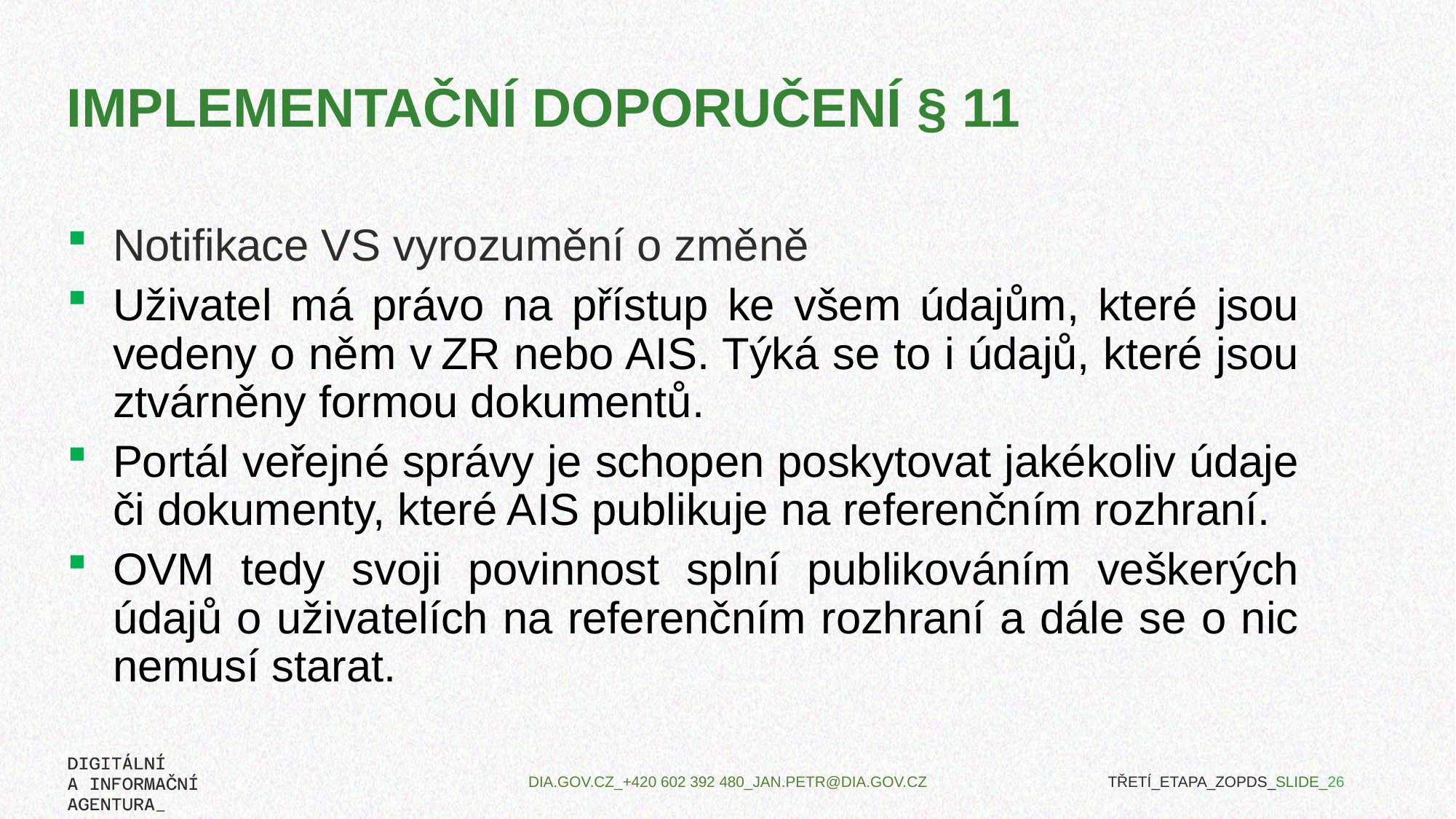

# Implementační doporučení § 11
Notifikace VS vyrozumění o změně
Uživatel má právo na přístup ke všem údajům, které jsou vedeny o něm v ZR nebo AIS. Týká se to i údajů, které jsou ztvárněny formou dokumentů.
Portál veřejné správy je schopen poskytovat jakékoliv údaje či dokumenty, které AIS publikuje na referenčním rozhraní.
OVM tedy svoji povinnost splní publikováním veškerých údajů o uživatelích na referenčním rozhraní a dále se o nic nemusí starat.

TŘETÍ_ETAPA_ZOPDS_SLIDE_26
DIA.GOV.CZ_+420 602 392 480_JAN.PETR@DIA.GOV.CZ